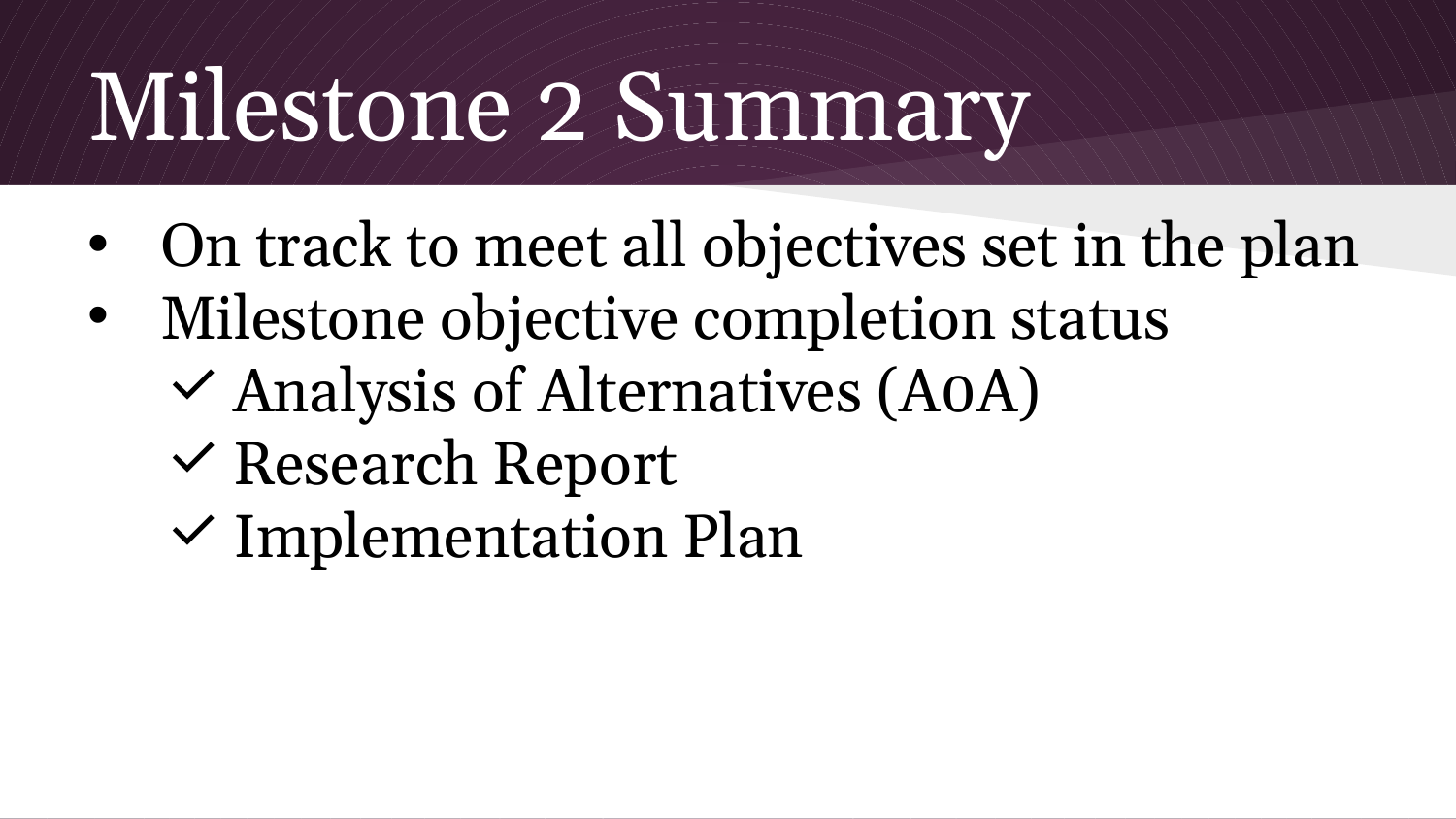

# Milestone 2 Summary
On track to meet all objectives set in the plan
Milestone objective completion status
Analysis of Alternatives (A0A)
Research Report
Implementation Plan